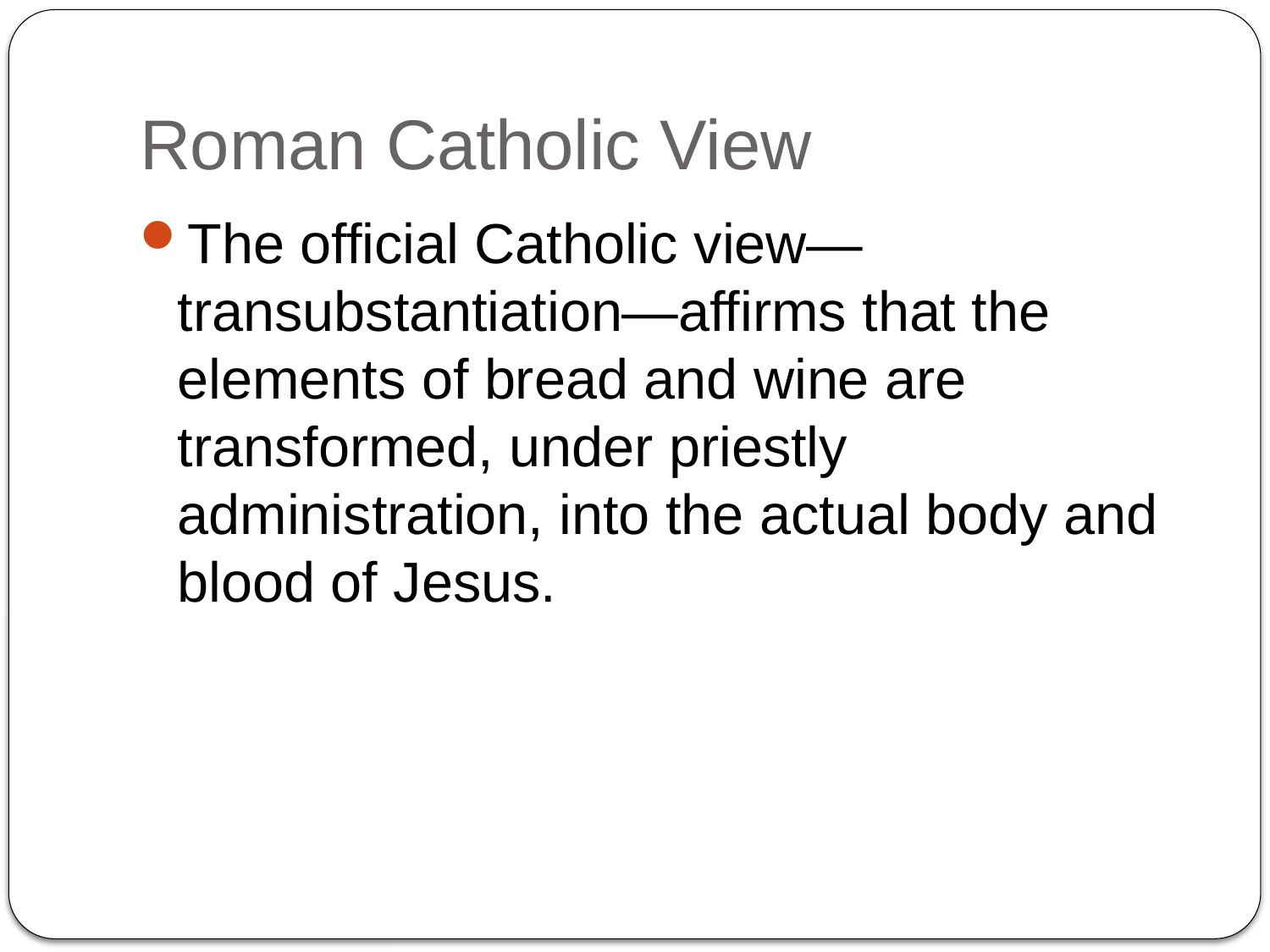

# Roman Catholic View
The official Catholic view—transubstantiation—affirms that the elements of bread and wine are transformed, under priestly administration, into the actual body and blood of Jesus.